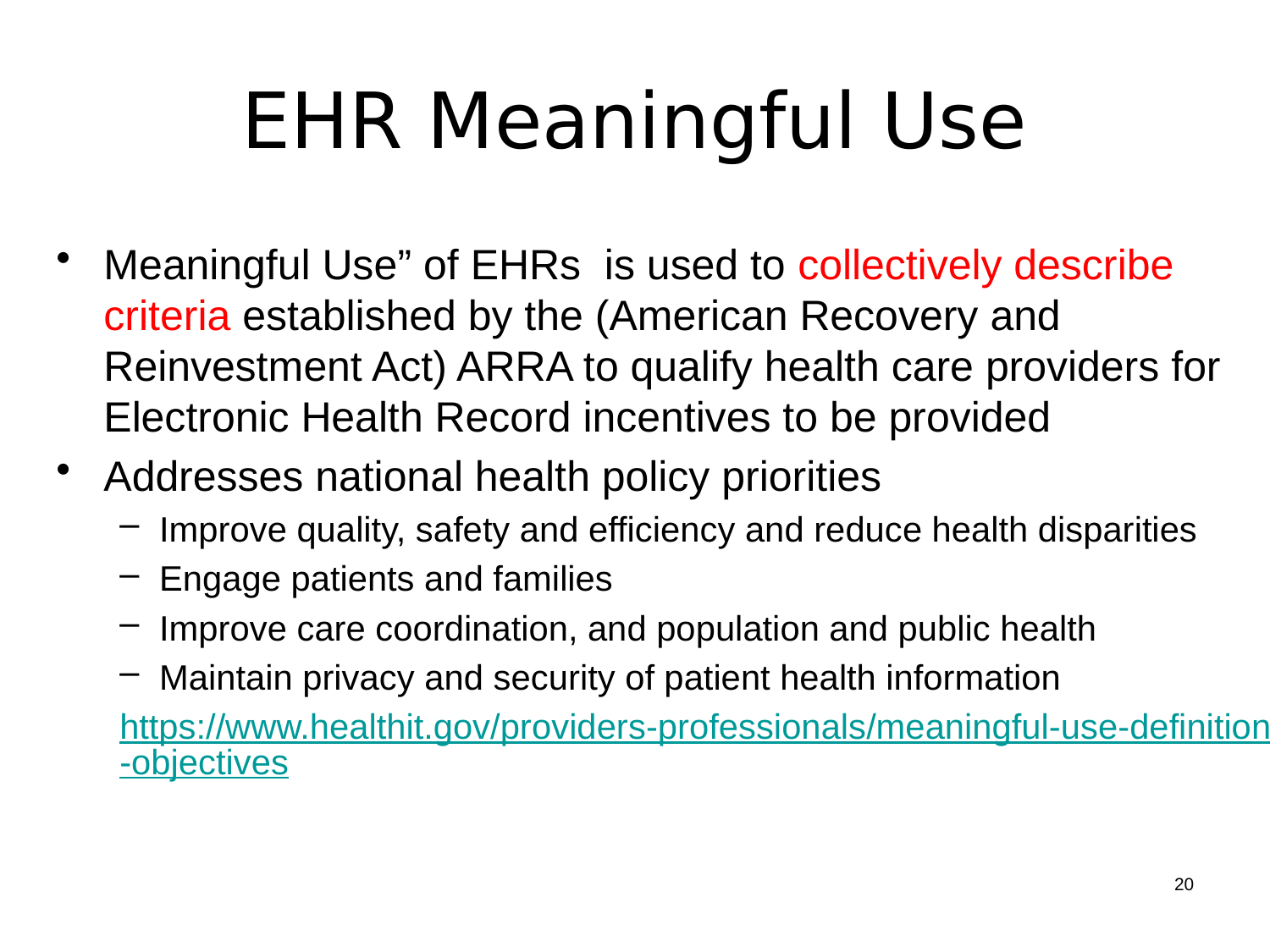

# EHR Meaningful Use
Meaningful Use” of EHRs  is used to collectively describe criteria established by the (American Recovery and Reinvestment Act) ARRA to qualify health care providers for Electronic Health Record incentives to be provided
Addresses national health policy priorities
Improve quality, safety and efficiency and reduce health disparities
Engage patients and families
Improve care coordination, and population and public health
Maintain privacy and security of patient health information
https://www.healthit.gov/providers-professionals/meaningful-use-definition-objectives

20